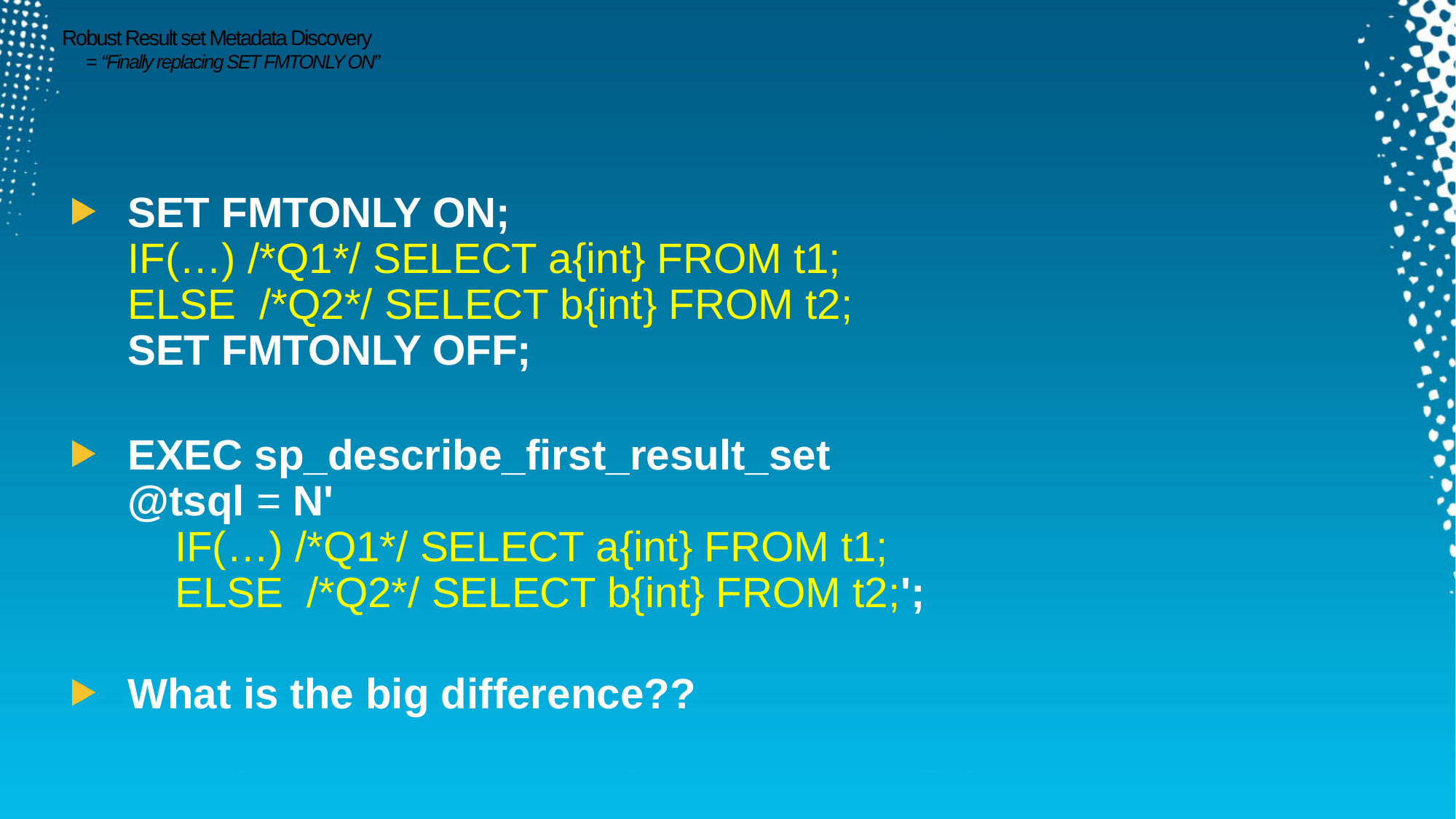

# Robust Result set Metadata Discovery = “Finally replacing SET FMTONLY ON”
SET FMTONLY ON;
IF(…) /*Q1*/ SELECT a{int} FROM t1;
ELSE  /*Q2*/ SELECT b{int} FROM t2;
SET FMTONLY OFF;
EXEC sp_describe_first_result_set
@tsql = N'
    IF(…) /*Q1*/ SELECT a{int} FROM t1;
    ELSE  /*Q2*/ SELECT b{int} FROM t2;';
What is the big difference??